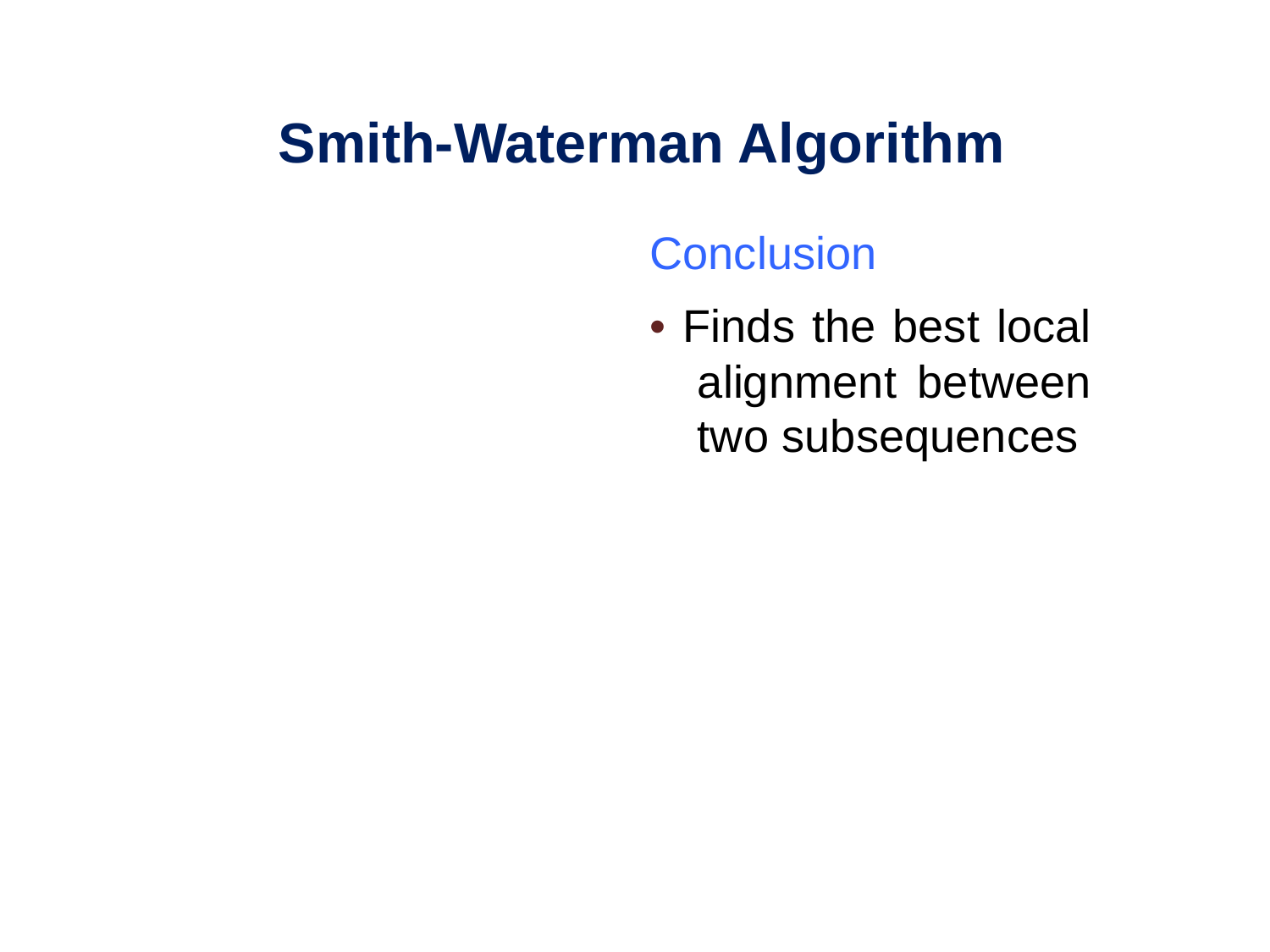

Smith-Waterman Algorithm
Conclusion
• Finds the best local alignment between two subsequences